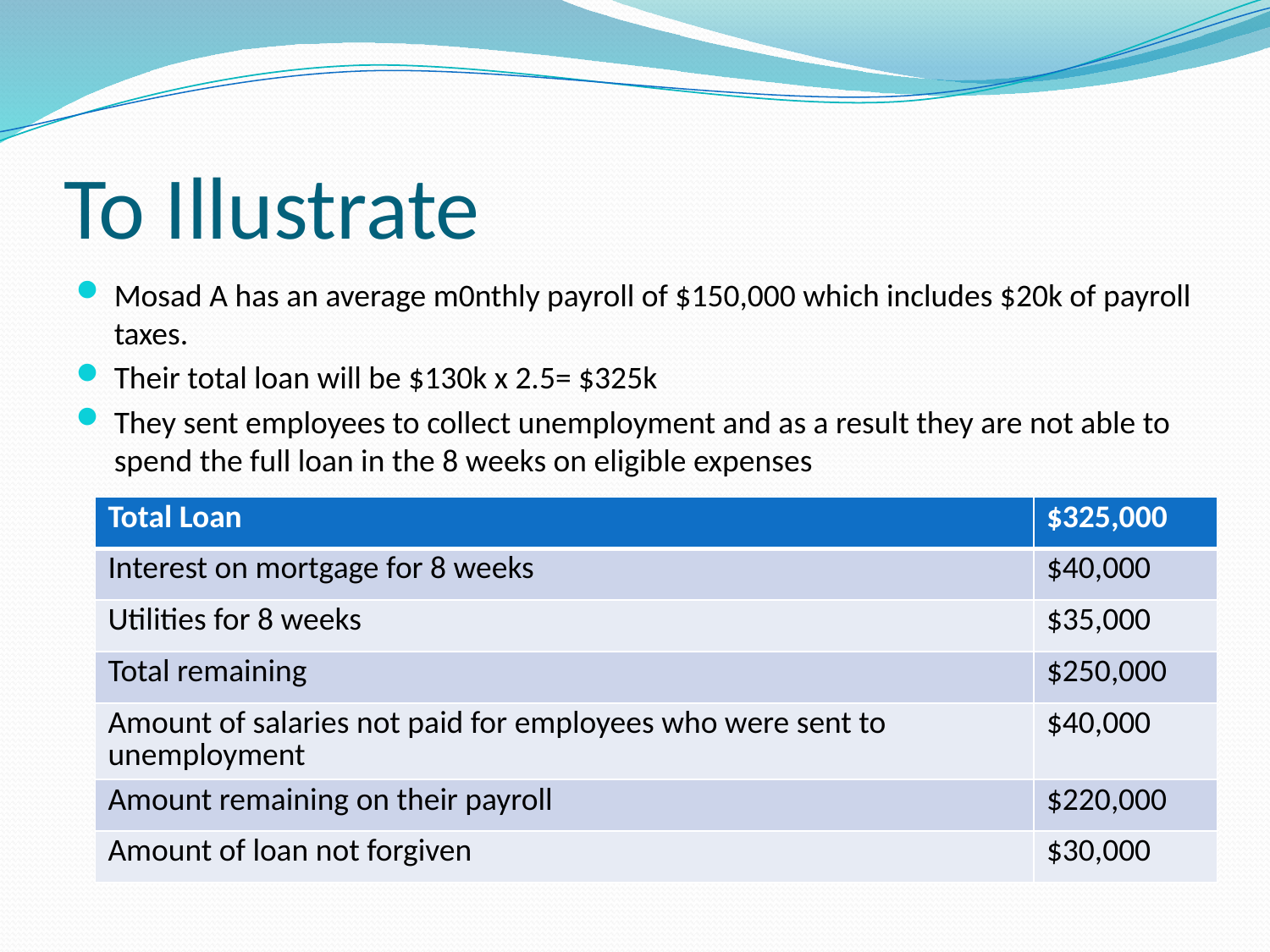

# To Illustrate
Mosad A has an average m0nthly payroll of $150,000 which includes $20k of payroll taxes.
Their total loan will be $130k x 2.5= $325k
They sent employees to collect unemployment and as a result they are not able to spend the full loan in the 8 weeks on eligible expenses

| Total Loan | $325,000 |
| --- | --- |
| Interest on mortgage for 8 weeks | $40,000 |
| Utilities for 8 weeks | $35,000 |
| Total remaining | $250,000 |
| Amount of salaries not paid for employees who were sent to unemployment | $40,000 |
| Amount remaining on their payroll | $220,000 |
| Amount of loan not forgiven | $30,000 |